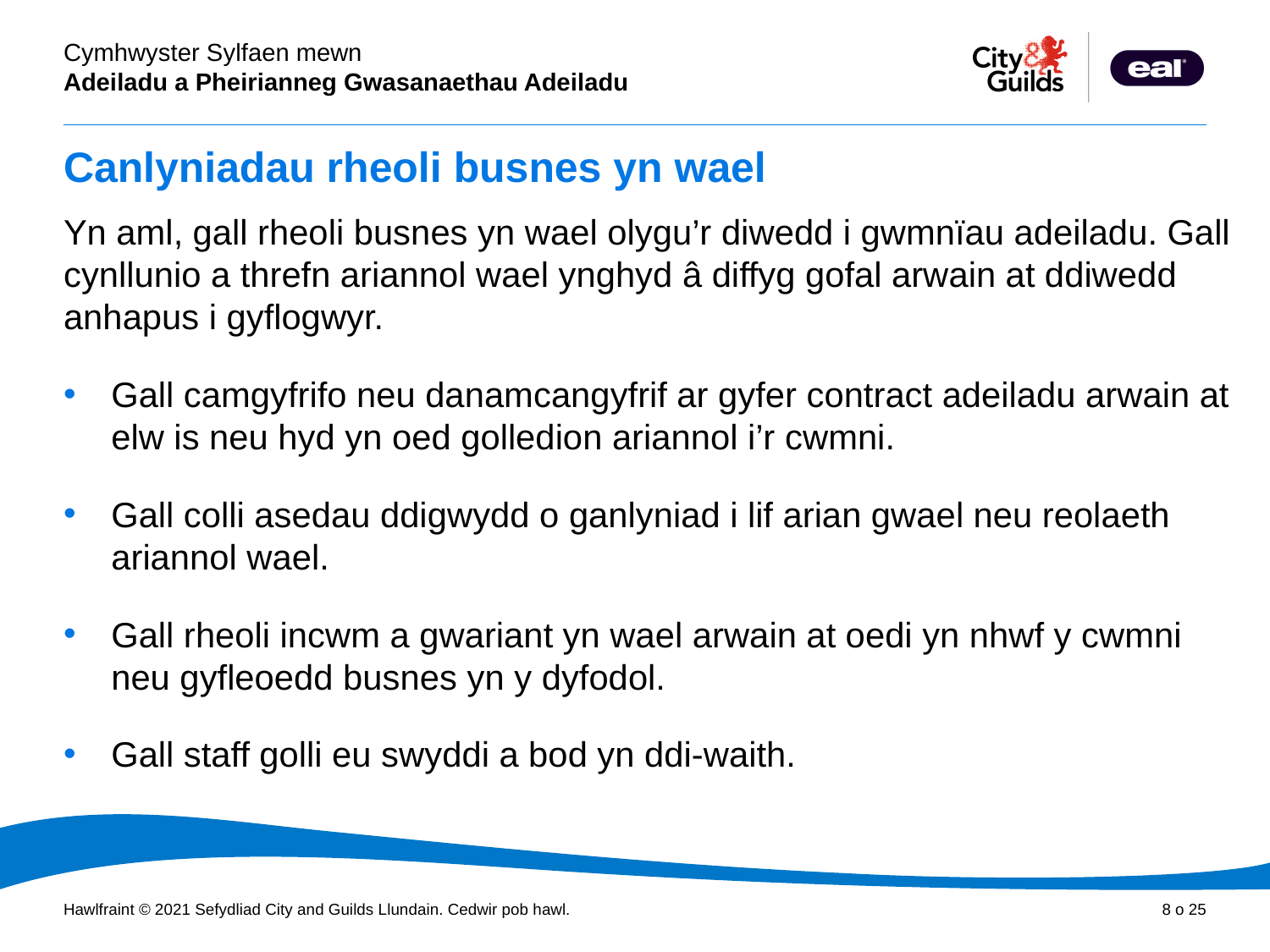

# Canlyniadau rheoli busnes yn wael
Yn aml, gall rheoli busnes yn wael olygu’r diwedd i gwmnïau adeiladu. Gall cynllunio a threfn ariannol wael ynghyd â diffyg gofal arwain at ddiwedd anhapus i gyflogwyr.
Gall camgyfrifo neu danamcangyfrif ar gyfer contract adeiladu arwain at elw is neu hyd yn oed golledion ariannol i’r cwmni.
Gall colli asedau ddigwydd o ganlyniad i lif arian gwael neu reolaeth ariannol wael.
Gall rheoli incwm a gwariant yn wael arwain at oedi yn nhwf y cwmni neu gyfleoedd busnes yn y dyfodol.
Gall staff golli eu swyddi a bod yn ddi-waith.